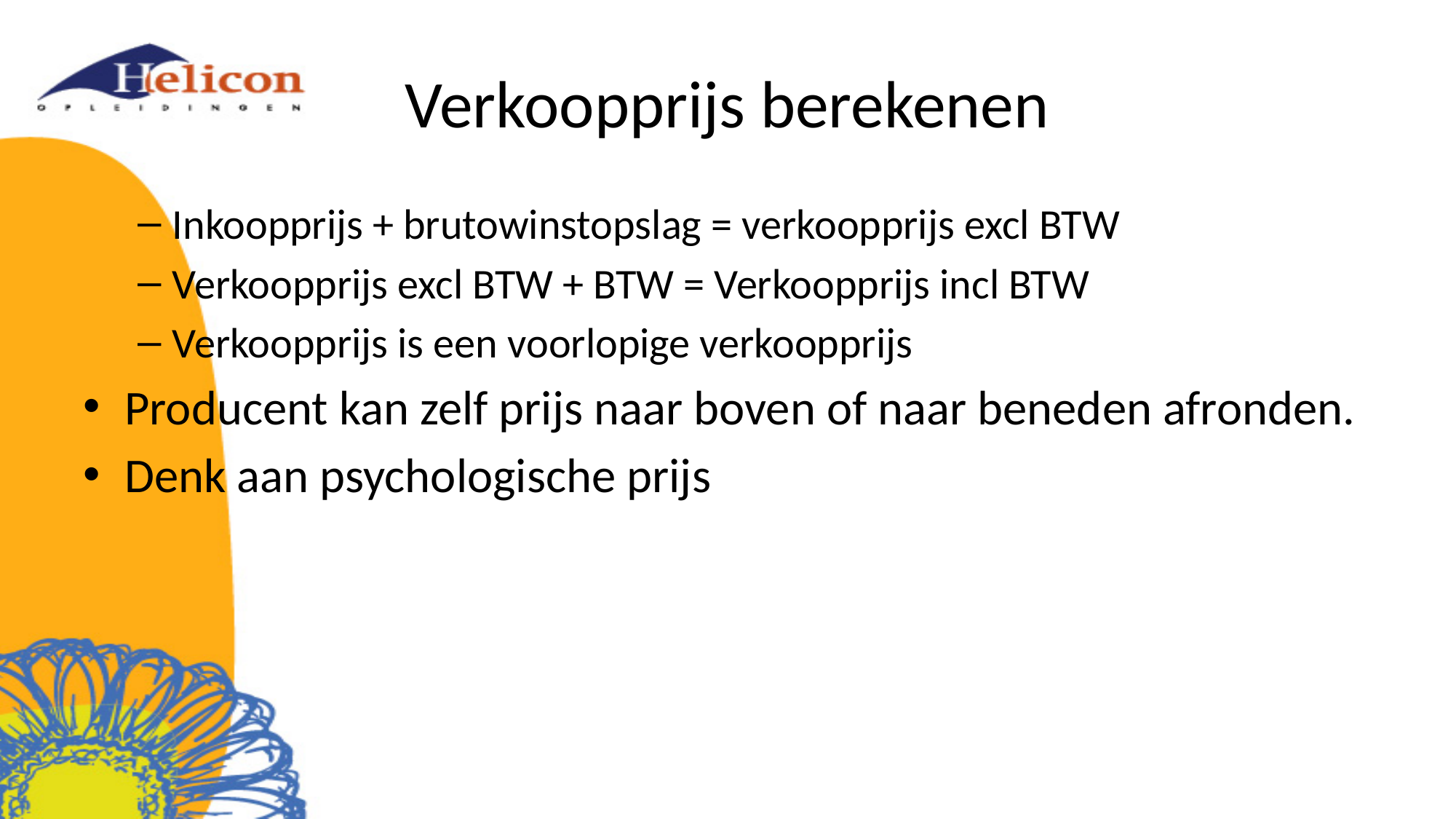

# Verkoopprijs berekenen
Inkoopprijs + brutowinstopslag = verkoopprijs excl BTW
Verkoopprijs excl BTW + BTW = Verkoopprijs incl BTW
Verkoopprijs is een voorlopige verkoopprijs
Producent kan zelf prijs naar boven of naar beneden afronden.
Denk aan psychologische prijs